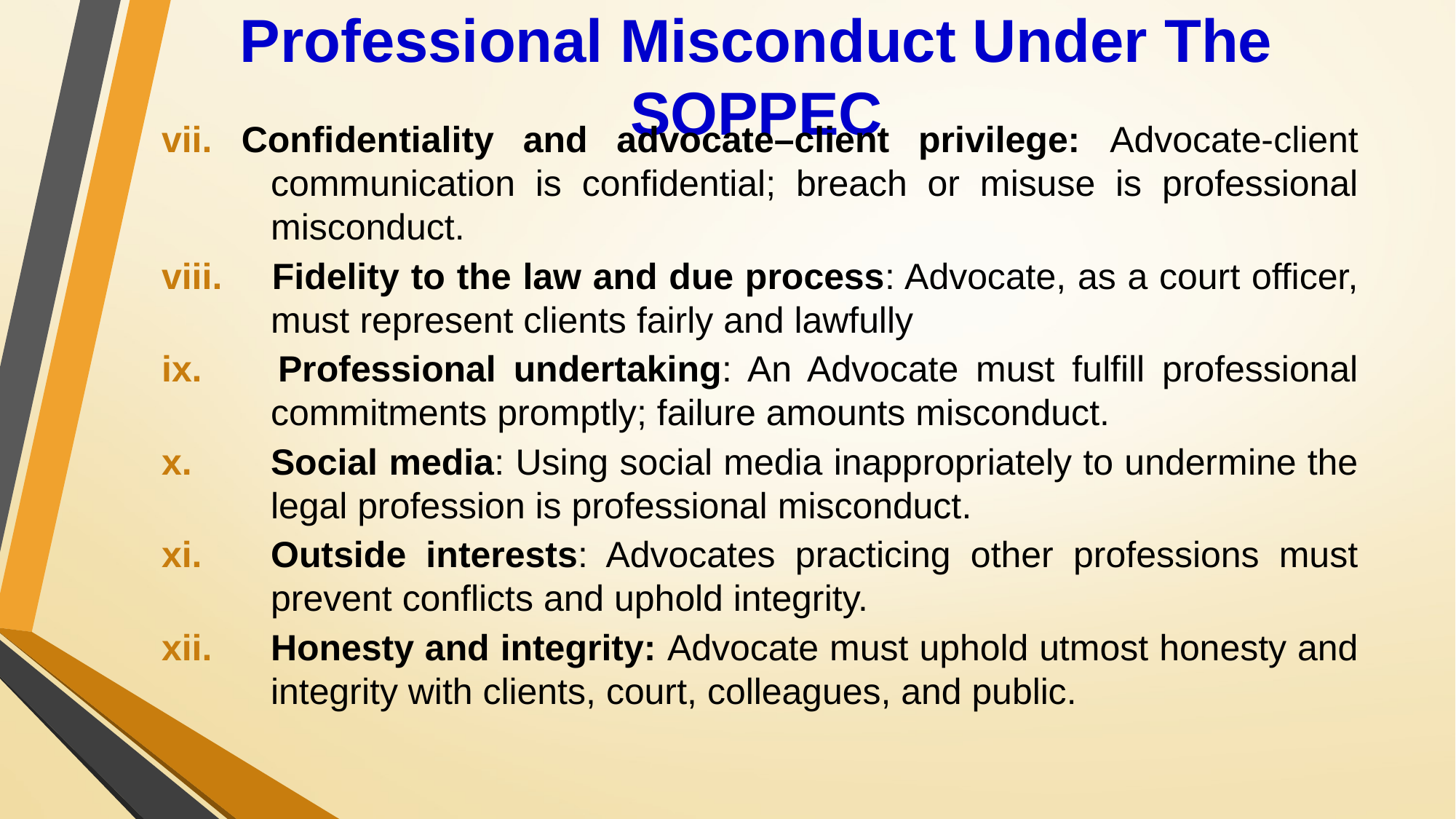

# Professional Misconduct Under The SOPPEC
vii. Confidentiality and advocate–client privilege: Advocate-client 	communication is confidential; breach or misuse is professional 	misconduct.
viii. 	Fidelity to the law and due process: Advocate, as a court officer, 	must represent clients fairly and lawfully
ix. 	Professional undertaking: An Advocate must fulfill professional 	commitments promptly; failure amounts misconduct.
x.	Social media: Using social media inappropriately to undermine the 	legal profession is professional misconduct.
xi.	Outside interests: Advocates practicing other professions must 	prevent conflicts and uphold integrity.
xii.	Honesty and integrity: Advocate must uphold utmost honesty and 	integrity with clients, court, colleagues, and public.